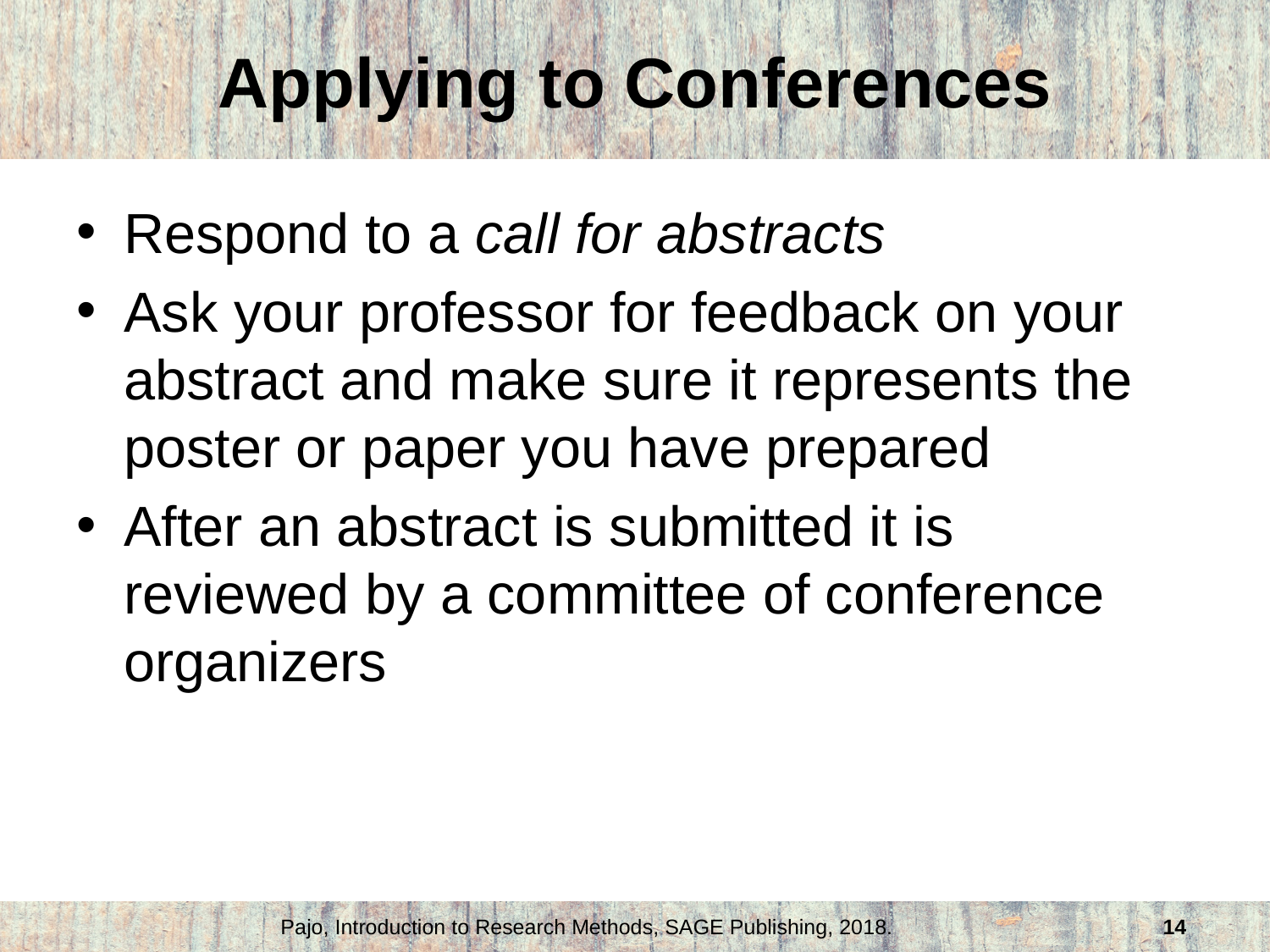

# Applying to Conferences
Respond to a call for abstracts
Ask your professor for feedback on your abstract and make sure it represents the poster or paper you have prepared
After an abstract is submitted it is reviewed by a committee of conference organizers
Pajo, Introduction to Research Methods, SAGE Publishing, 2018.
14